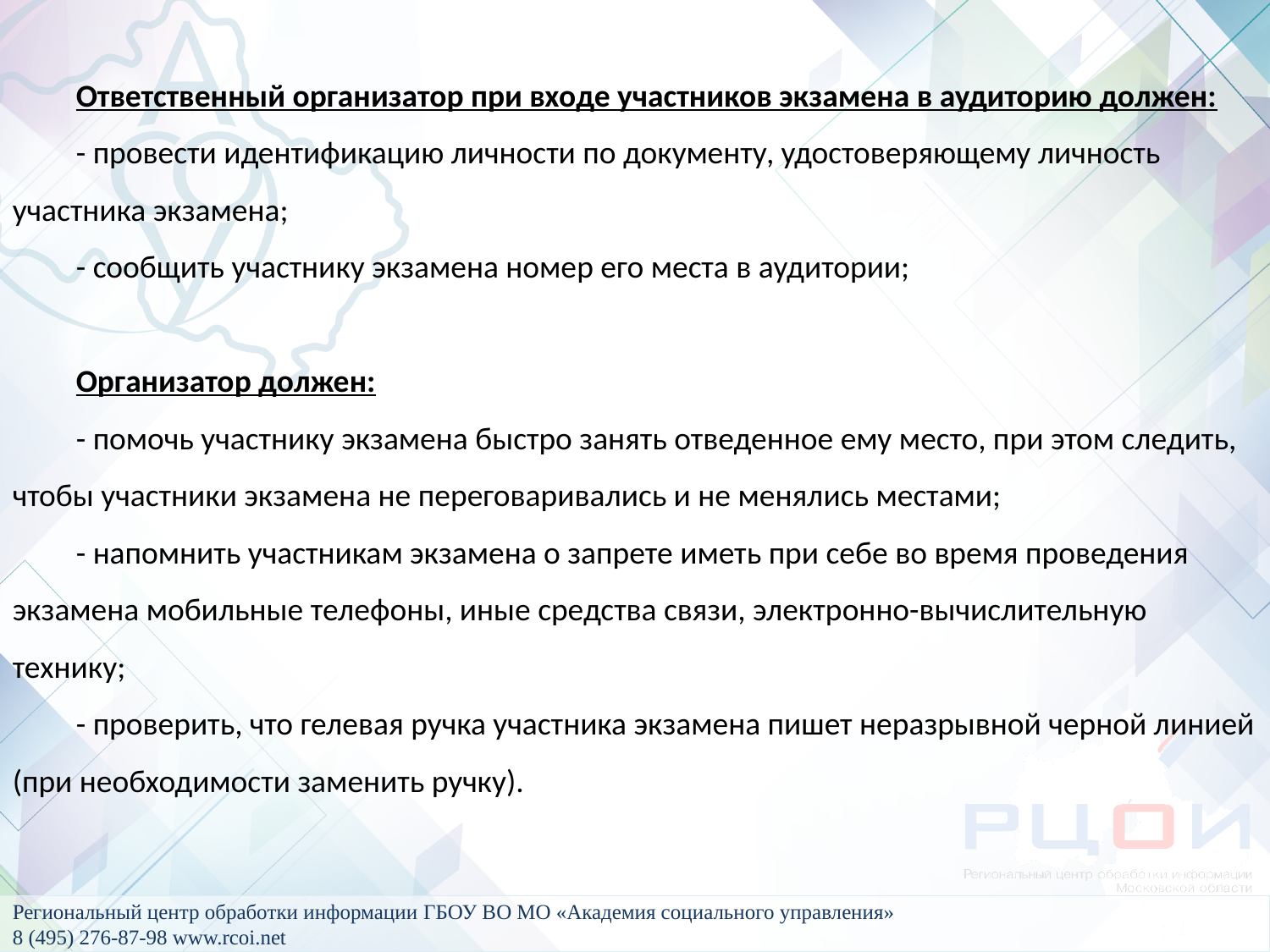

Ответственный организатор при входе участников экзамена в аудиторию должен:
- провести идентификацию личности по документу, удостоверяющему личность участника экзамена;
- сообщить участнику экзамена номер его места в аудитории;

Организатор должен:
- помочь участнику экзамена быстро занять отведенное ему место, при этом следить, чтобы участники экзамена не переговаривались и не менялись местами;
- напомнить участникам экзамена о запрете иметь при себе во время проведения экзамена мобильные телефоны, иные средства связи, электронно-вычислительную технику;
- проверить, что гелевая ручка участника экзамена пишет неразрывной черной линией (при необходимости заменить ручку).